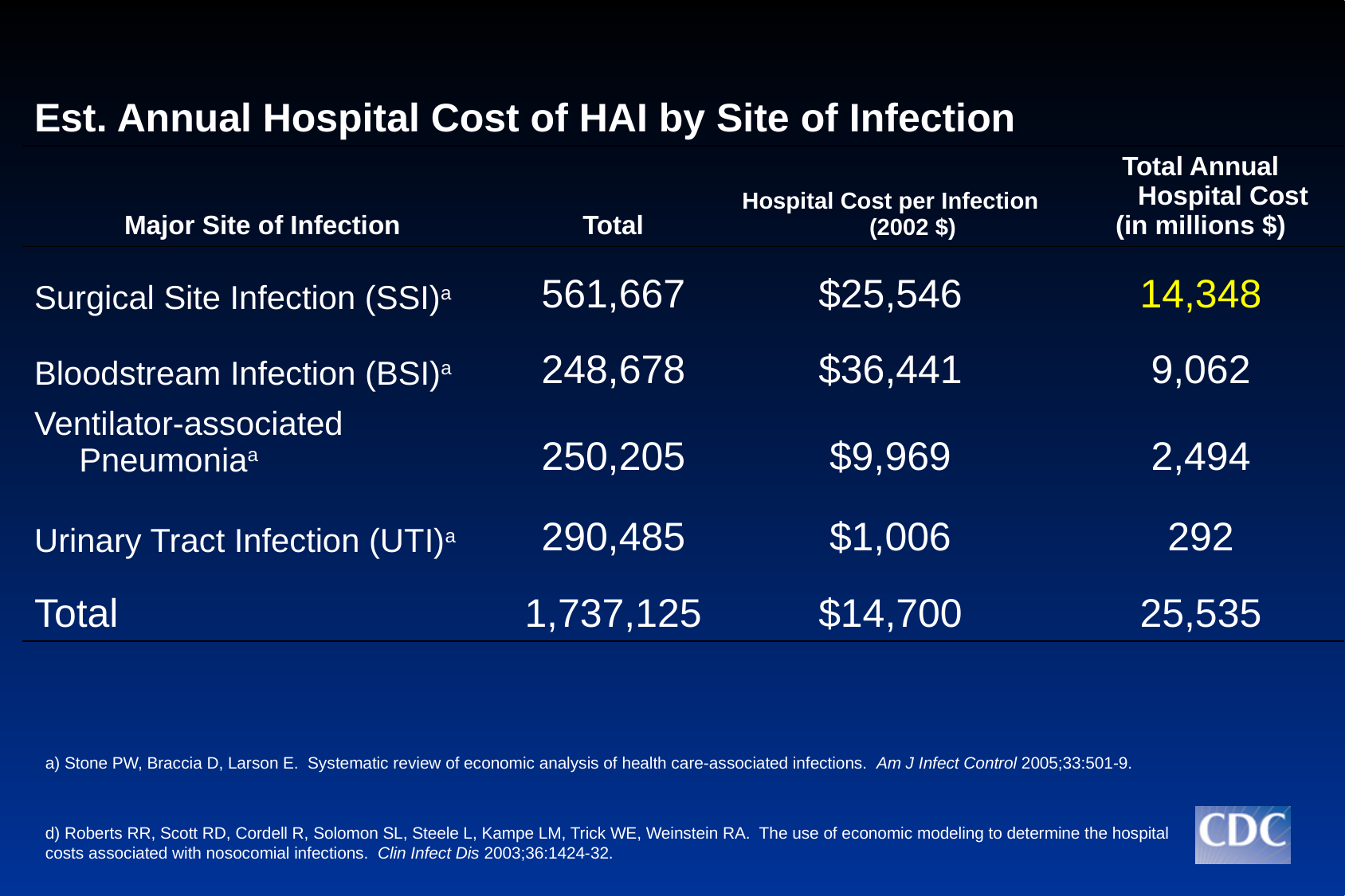

| Est. Annual Hospital Cost of HAI by Site of Infection |  |  |  |
| --- | --- | --- | --- |
| Major Site of Infection | Total | Hospital Cost per Infection (2002 $) | Total Annual Hospital Cost (in millions $) |
| Surgical Site Infection (SSI)a | 561,667 | $25,546 | 14,348 |
| Bloodstream Infection (BSI)a | 248,678 | $36,441 | 9,062 |
| Ventilator-associated Pneumoniaa | 250,205 | $9,969 | 2,494 |
| Urinary Tract Infection (UTI)a | 290,485 | $1,006 | 292 |
| Total | 1,737,125 | $14,700 | 25,535 |

a) Stone PW, Braccia D, Larson E.  Systematic review of economic analysis of health care-associated infections.  Am J Infect Control 2005;33:501-9.
d) Roberts RR, Scott RD, Cordell R, Solomon SL, Steele L, Kampe LM, Trick WE, Weinstein RA.  The use of economic modeling to determine the hospital costs associated with nosocomial infections.  Clin Infect Dis 2003;36:1424-32.